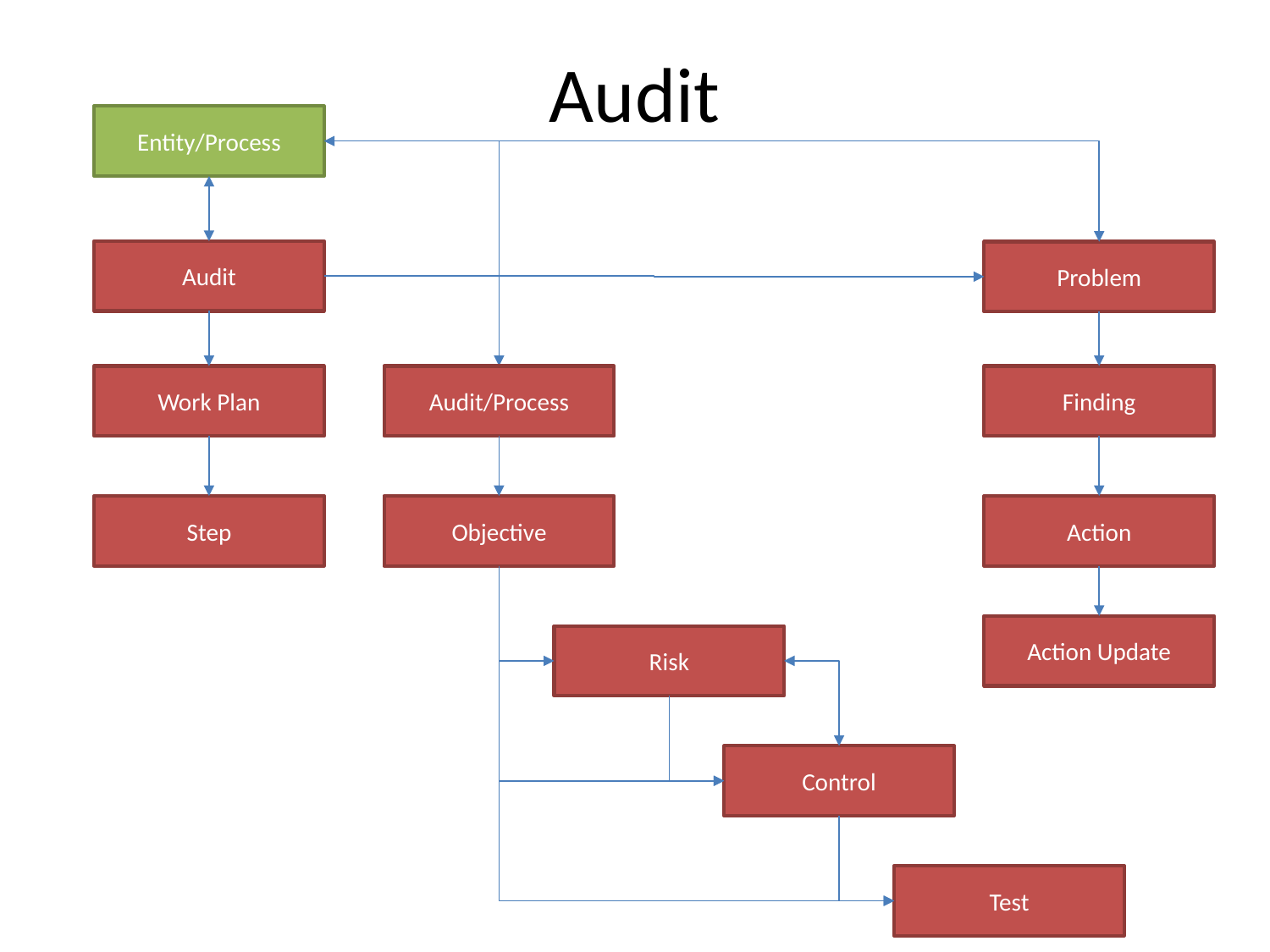

# Audit
Entity/Process
Audit
Problem
Work Plan
Audit/Process
Finding
Step
Objective
Action
Action Update
Risk
Control
Test